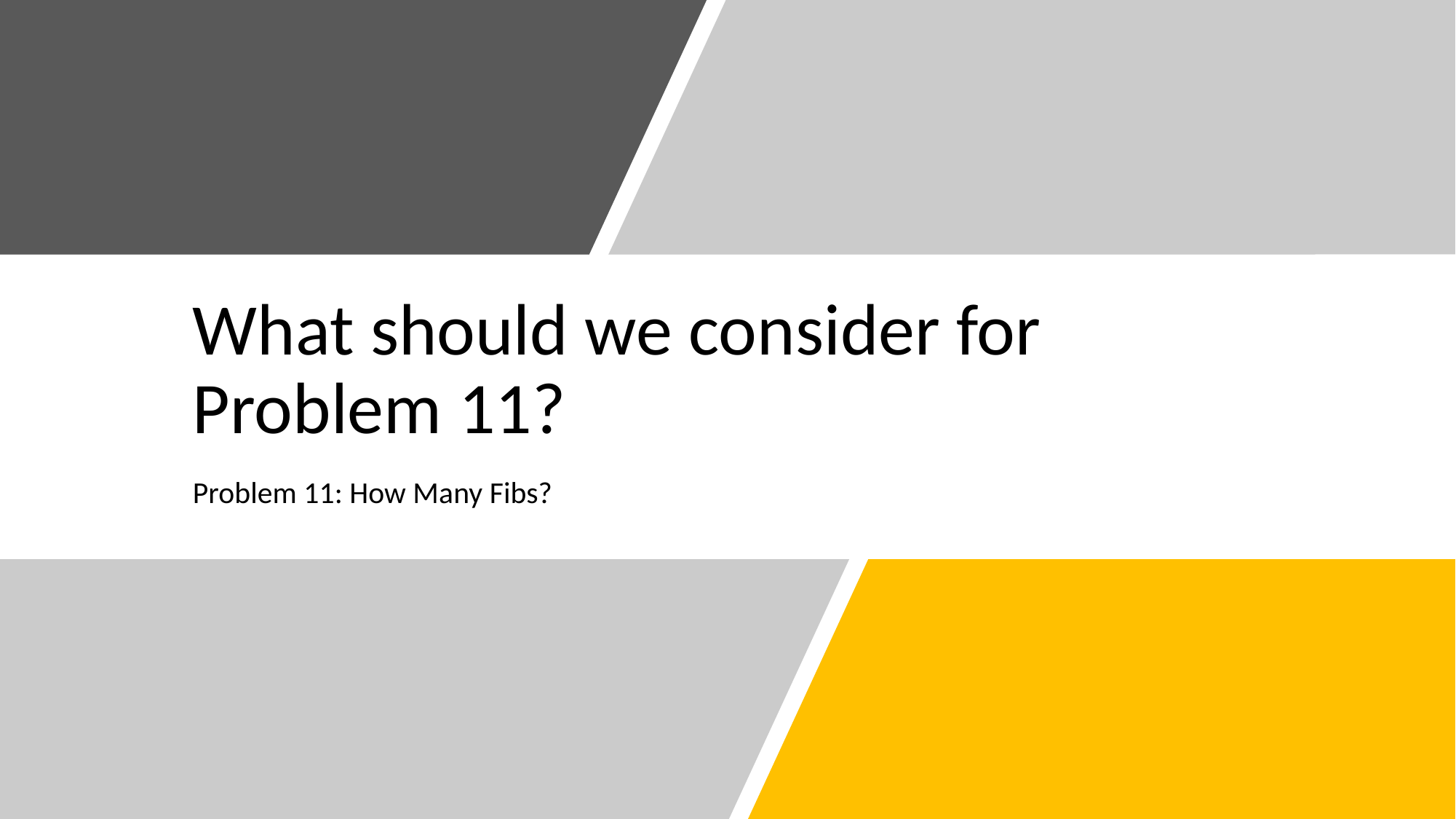

# What should we consider for Problem 11?
Problem 11: How Many Fibs?